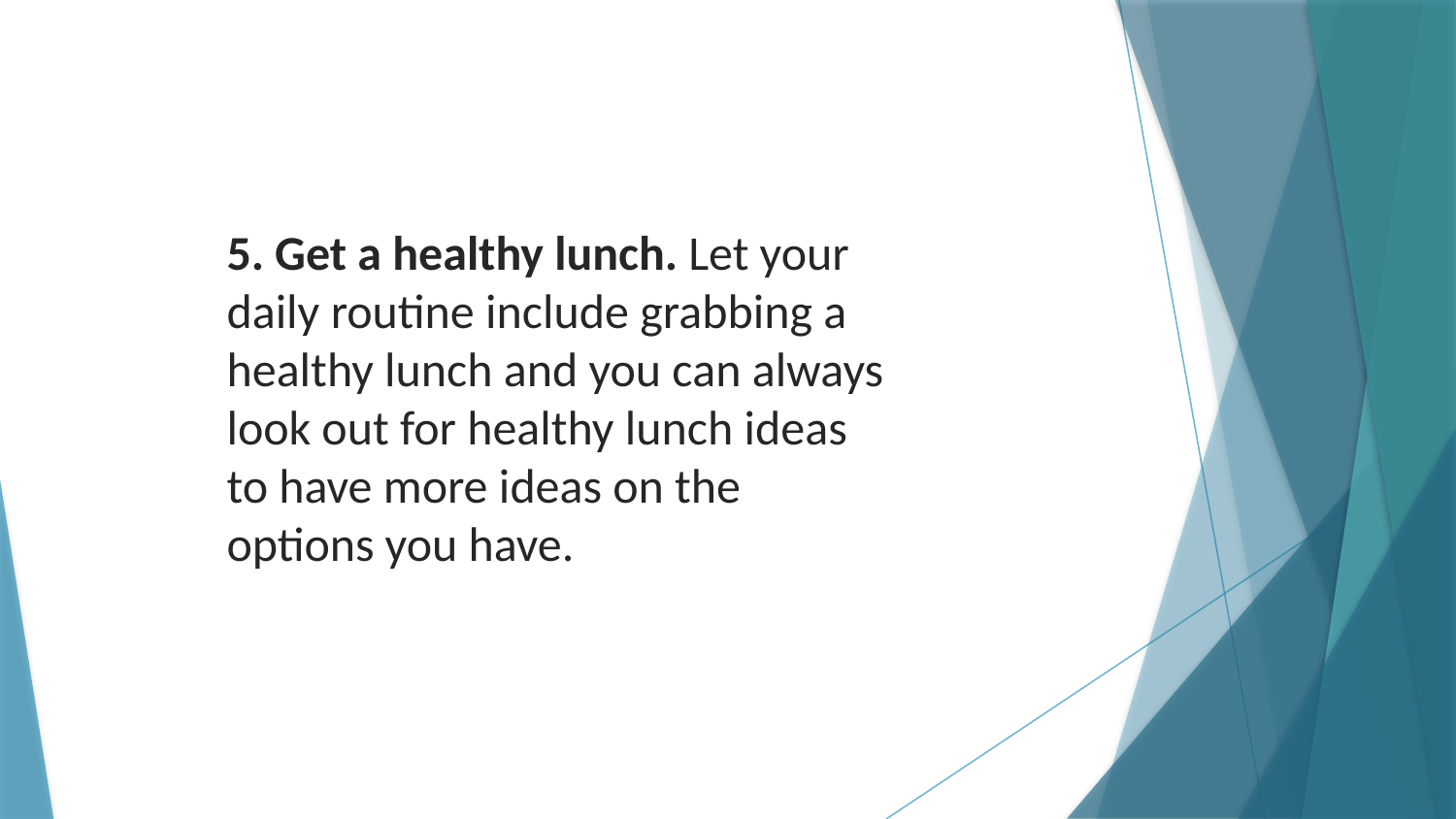

5. Get a healthy lunch. Let your daily routine include grabbing a healthy lunch and you can always look out for healthy lunch ideas to have more ideas on the options you have.